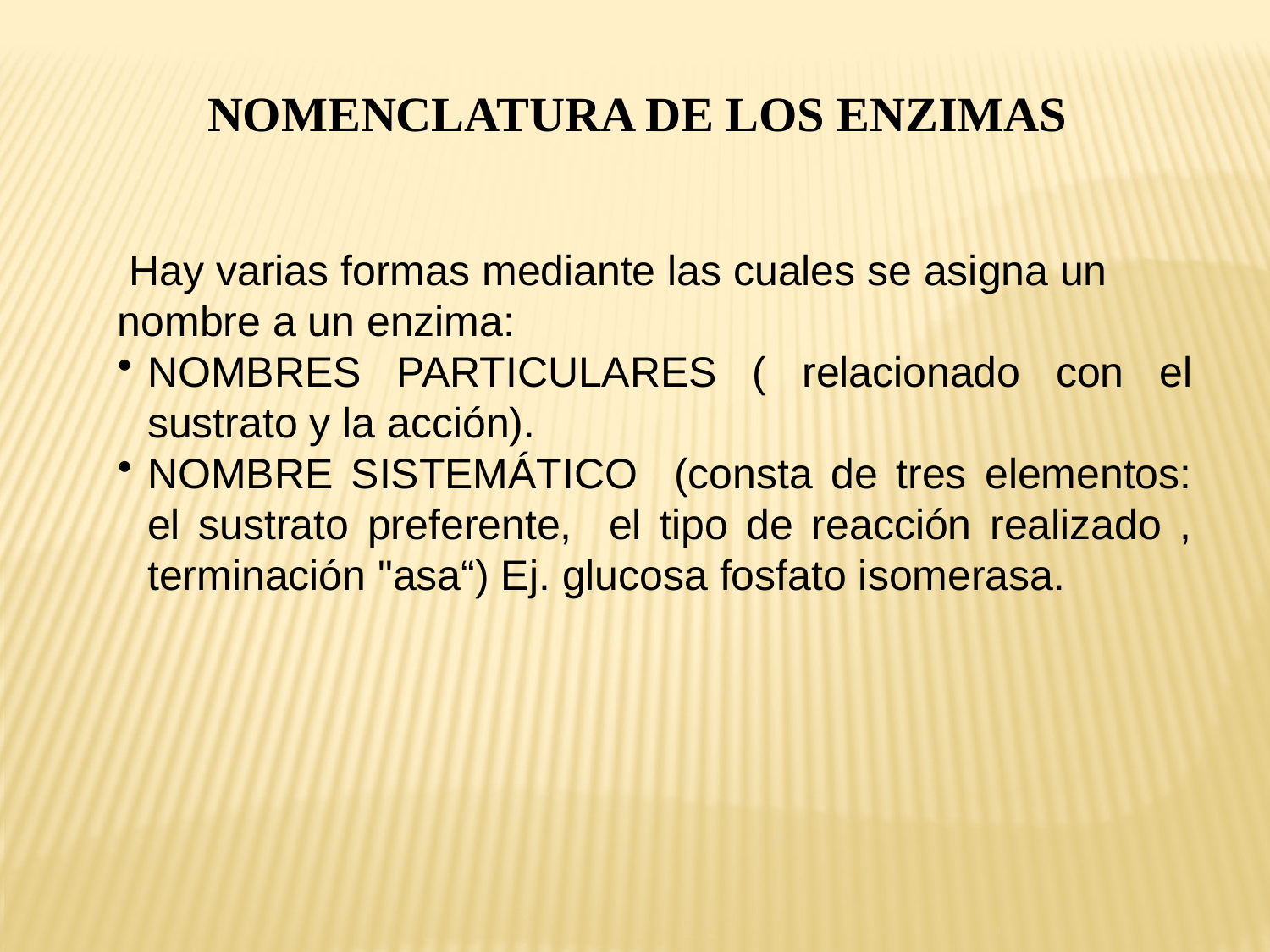

NOMENCLATURA DE LOS ENZIMAS

 Hay varias formas mediante las cuales se asigna un nombre a un enzima:
NOMBRES PARTICULARES ( relacionado con el sustrato y la acción).
NOMBRE SISTEMÁTICO  (consta de tres elementos: el sustrato preferente,  el tipo de reacción realizado , terminación "asa“) Ej. glucosa fosfato isomerasa.